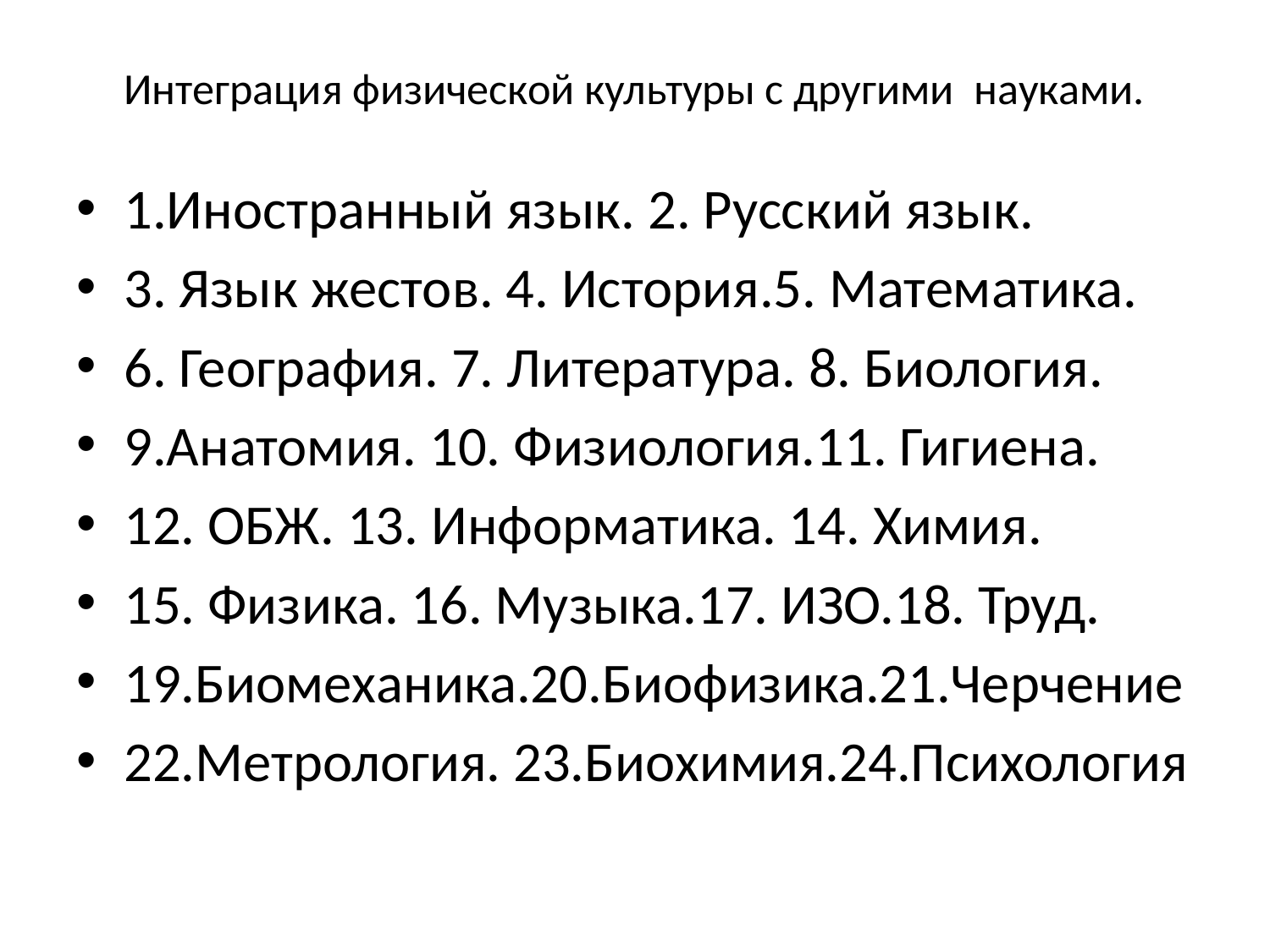

# Интеграция физической культуры с другими  науками.
1.Иностранный язык. 2. Русский язык.
3. Язык жестов. 4. История.5. Математика.
6. География. 7. Литература. 8. Биология.
9.Анатомия. 10. Физиология.11. Гигиена.
12. ОБЖ. 13. Информатика. 14. Химия.
15. Физика. 16. Музыка.17. ИЗО.18. Труд.
19.Биомеханика.20.Биофизика.21.Черчение
22.Метрология. 23.Биохимия.24.Психология